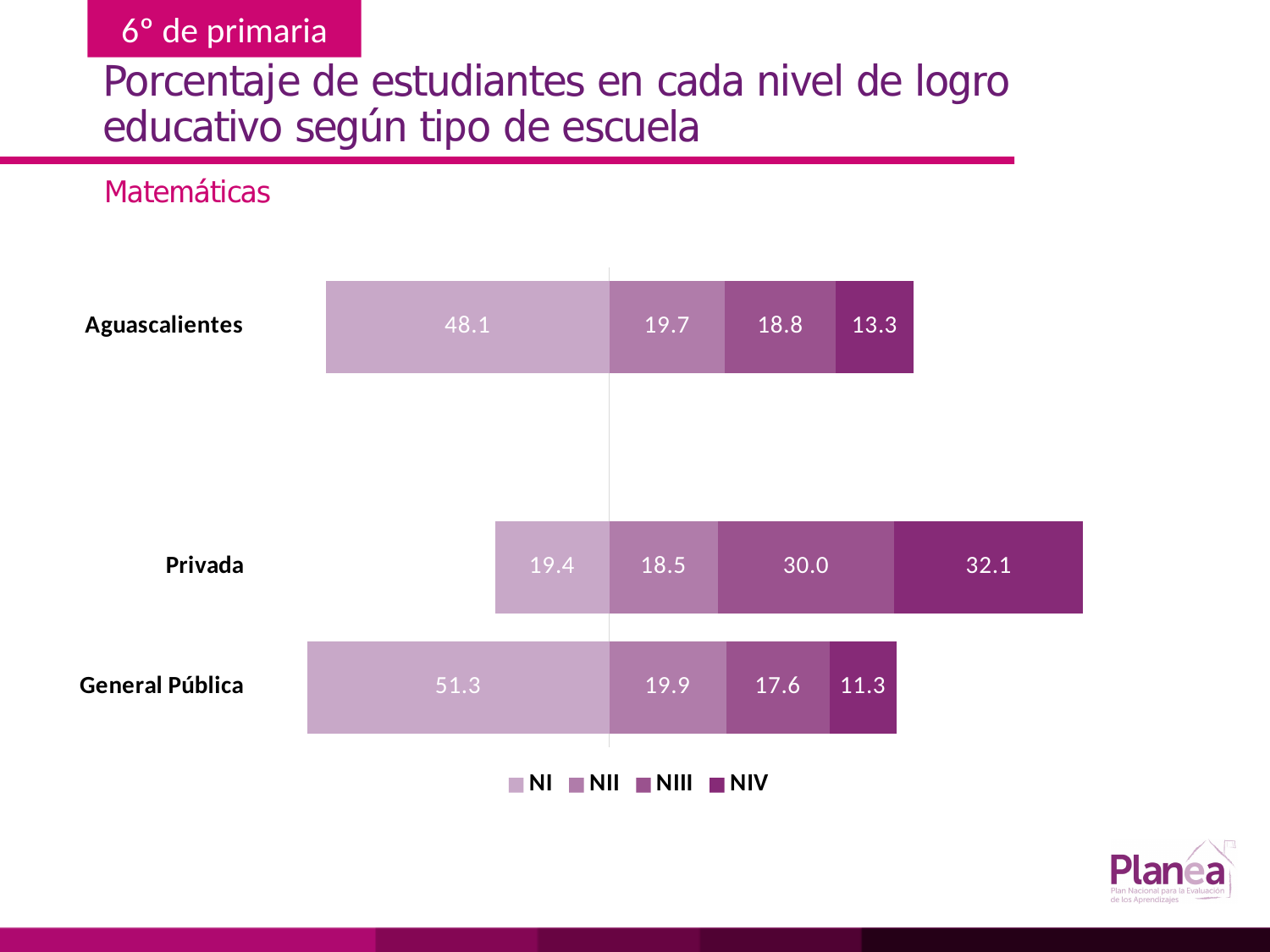

# Porcentaje de estudiantes en cada nivel de logro educativo según tipo de escuela

Matemáticas

### Chart

| Category |  |  |  |  |
|---|---|---|---|---|
| General Pública | -51.3 | 19.9 | 17.6 | 11.3 |
| Privada | -19.4 | 18.5 | 30.0 | 32.1 |
|  | None | None | None | None |
| Aguascalientes | -48.1 | 19.7 | 18.8 | 13.3 |